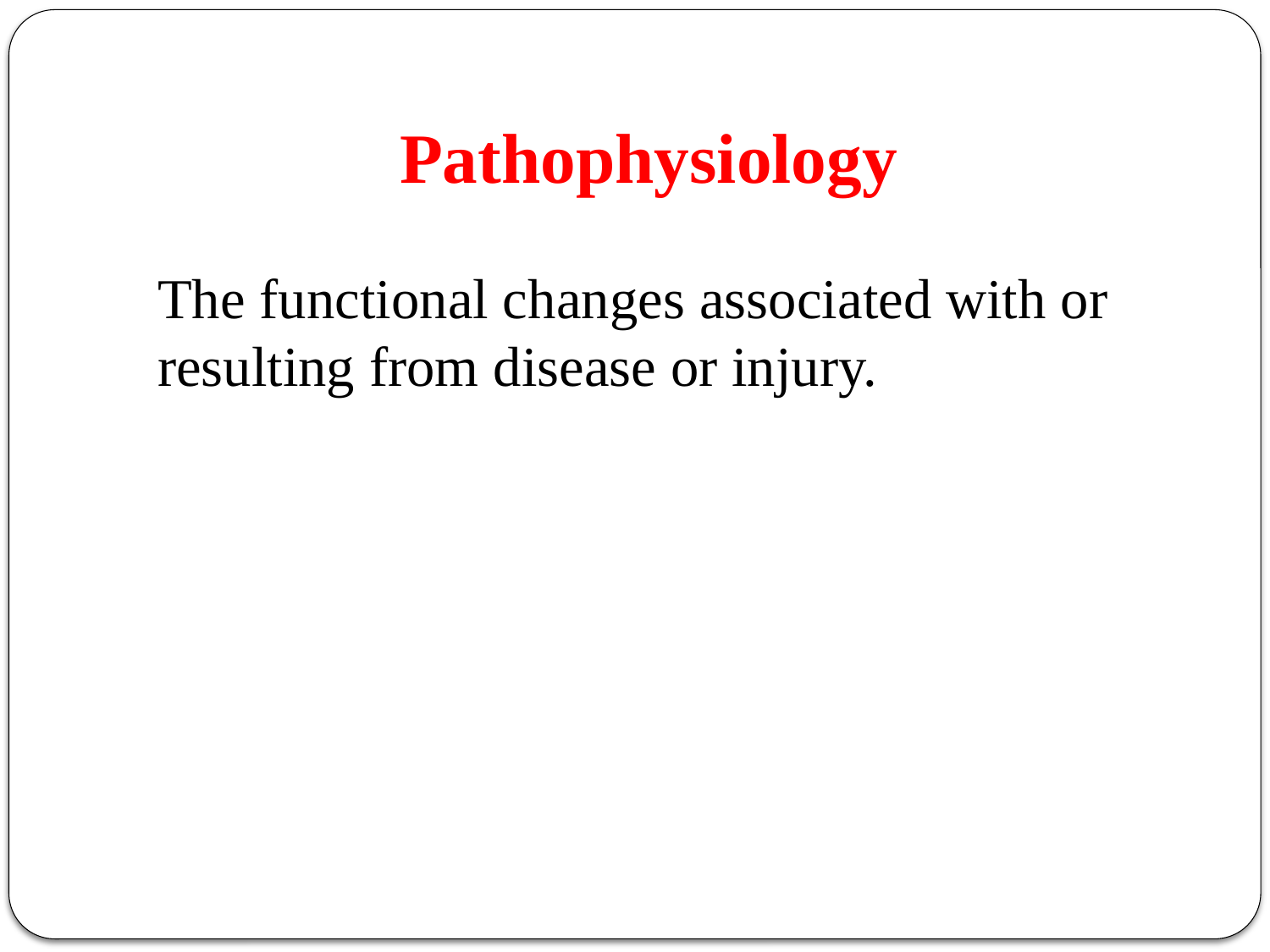

Pathophysiology
The functional changes associated with or resulting from disease or injury.